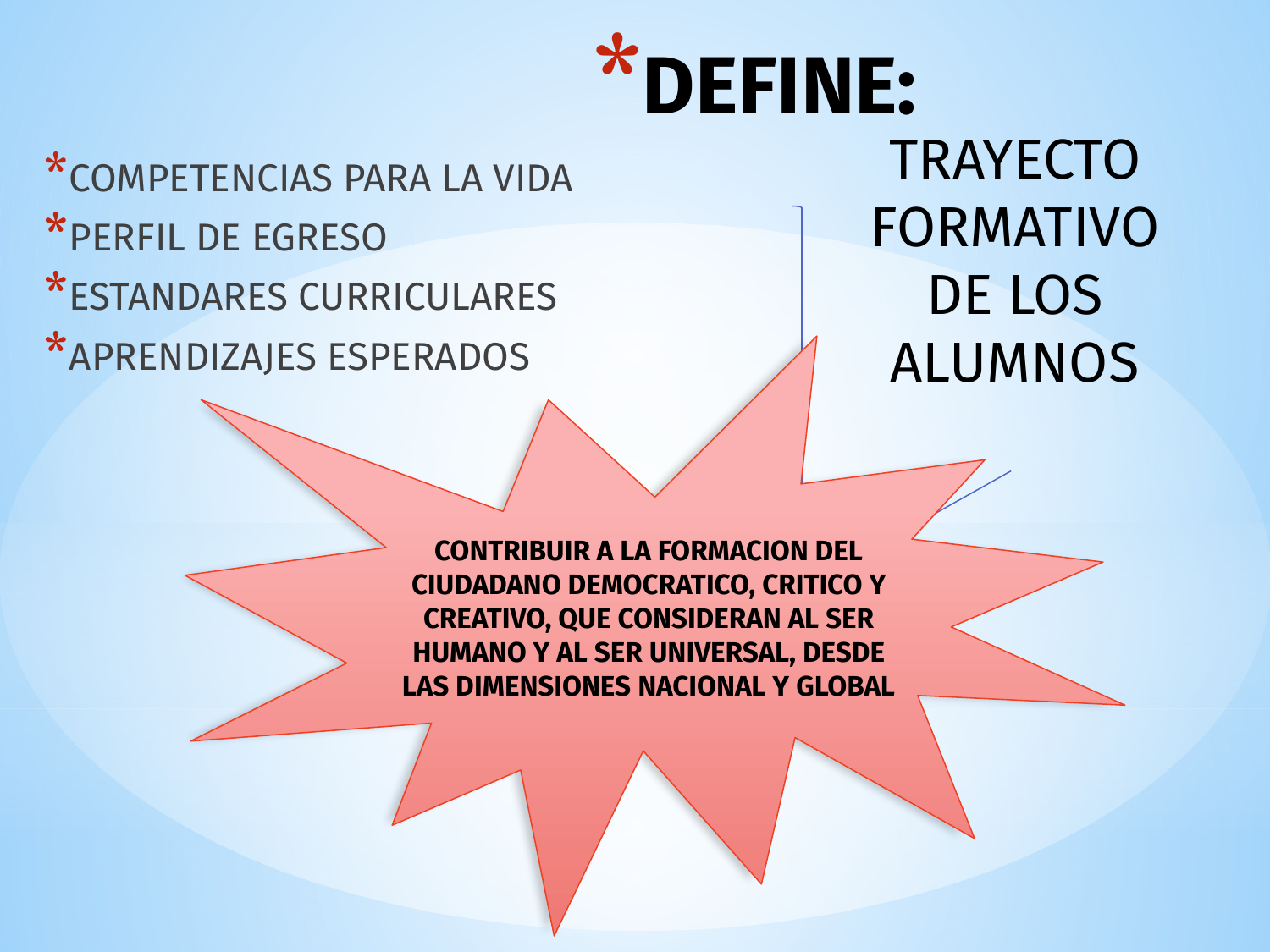

# DEFINE:
TRAYECTO FORMATIVO DE LOS ALUMNOS
COMPETENCIAS PARA LA VIDA
PERFIL DE EGRESO
ESTANDARES CURRICULARES
APRENDIZAJES ESPERADOS

CONTRIBUIR A LA FORMACION DEL CIUDADANO DEMOCRATICO, CRITICO Y CREATIVO, QUE CONSIDERAN AL SER HUMANO Y AL SER UNIVERSAL, DESDE LAS DIMENSIONES NACIONAL Y GLOBAL